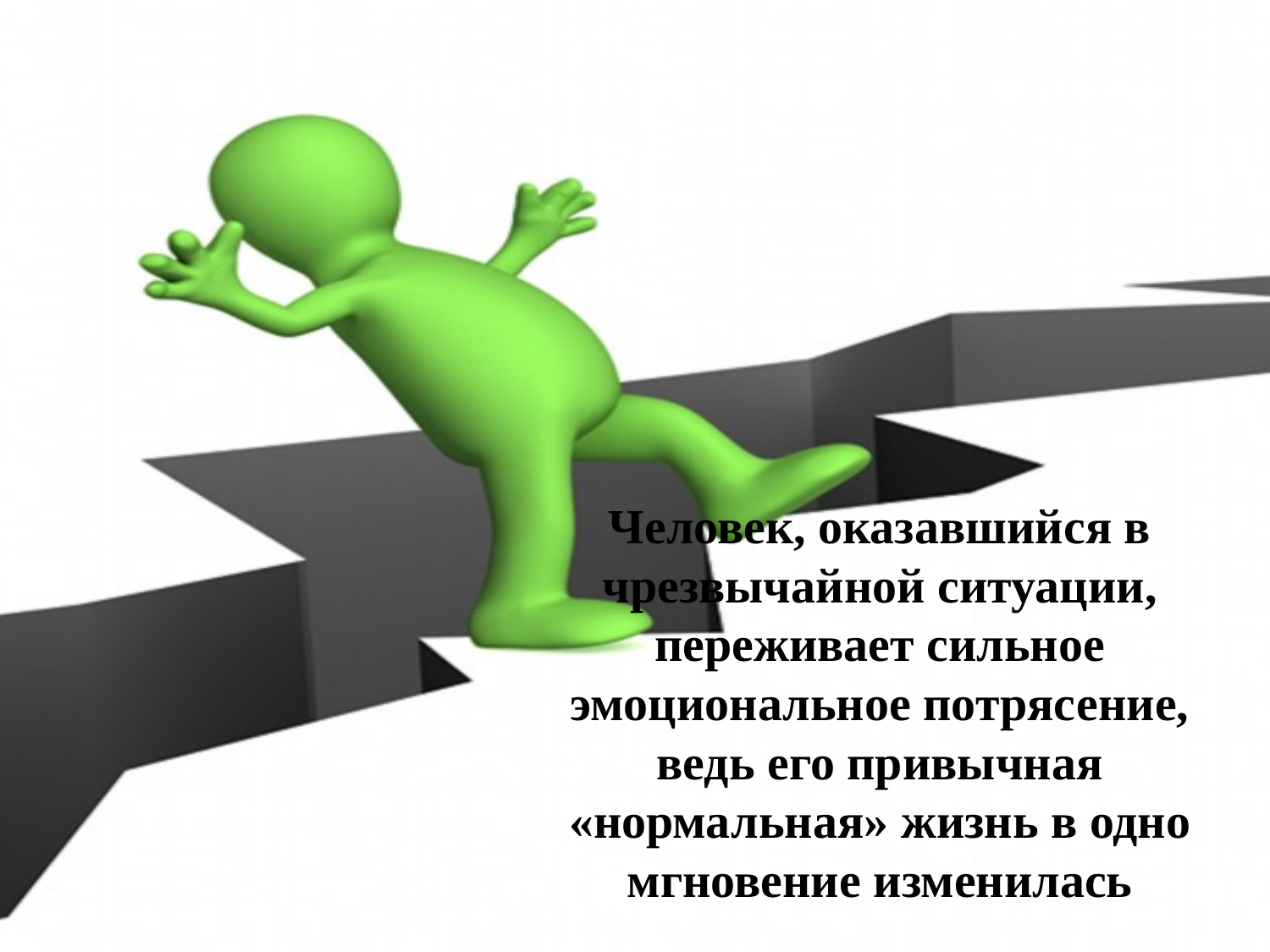

# Человек, оказавшийся в чрезвычайной ситуации, переживает сильное эмоциональное потрясение, ведь его привычная «нормальная» жизнь в одно мгновение изменилась